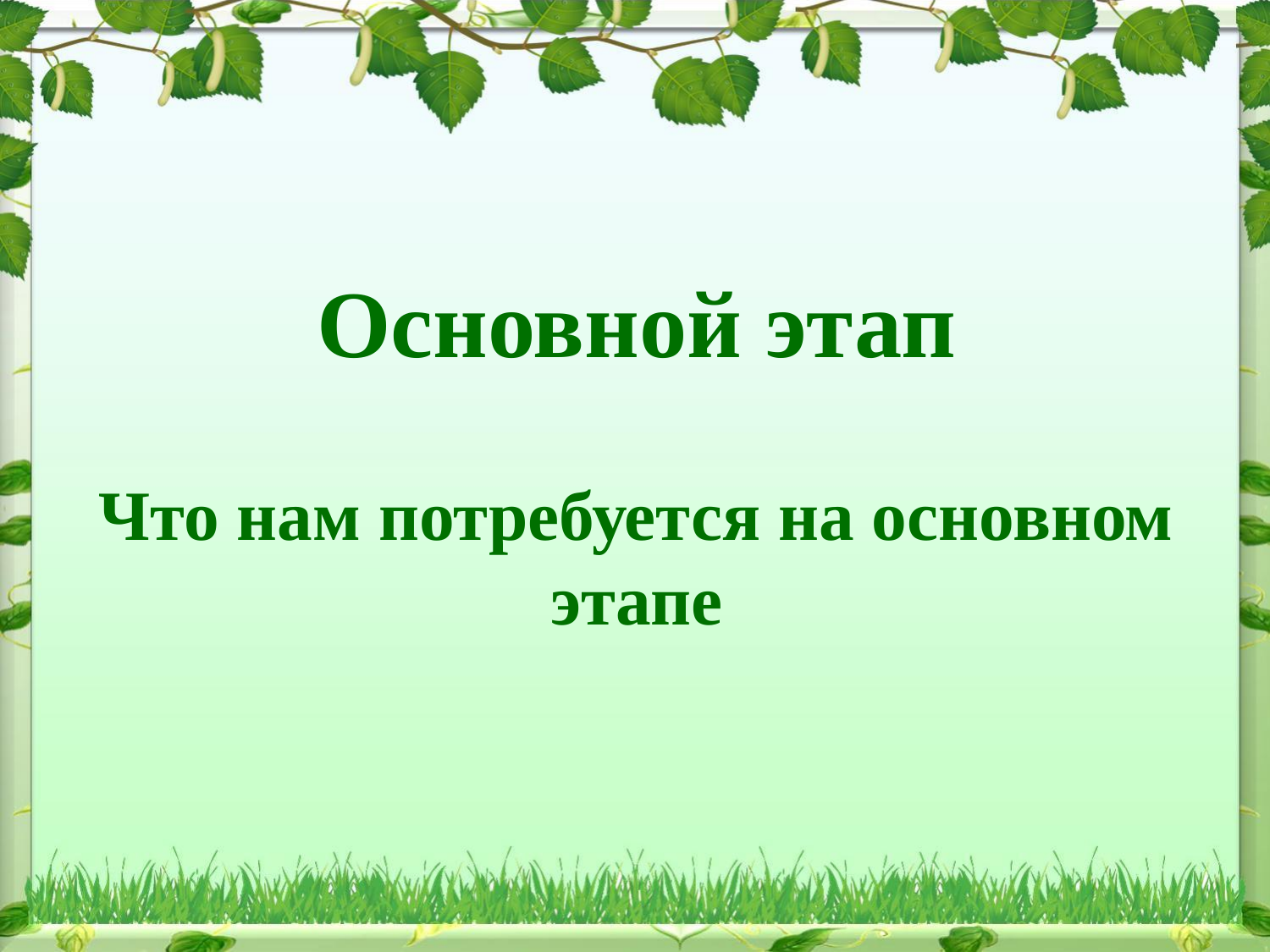

# Основной этап Что нам потребуется на основном этапе